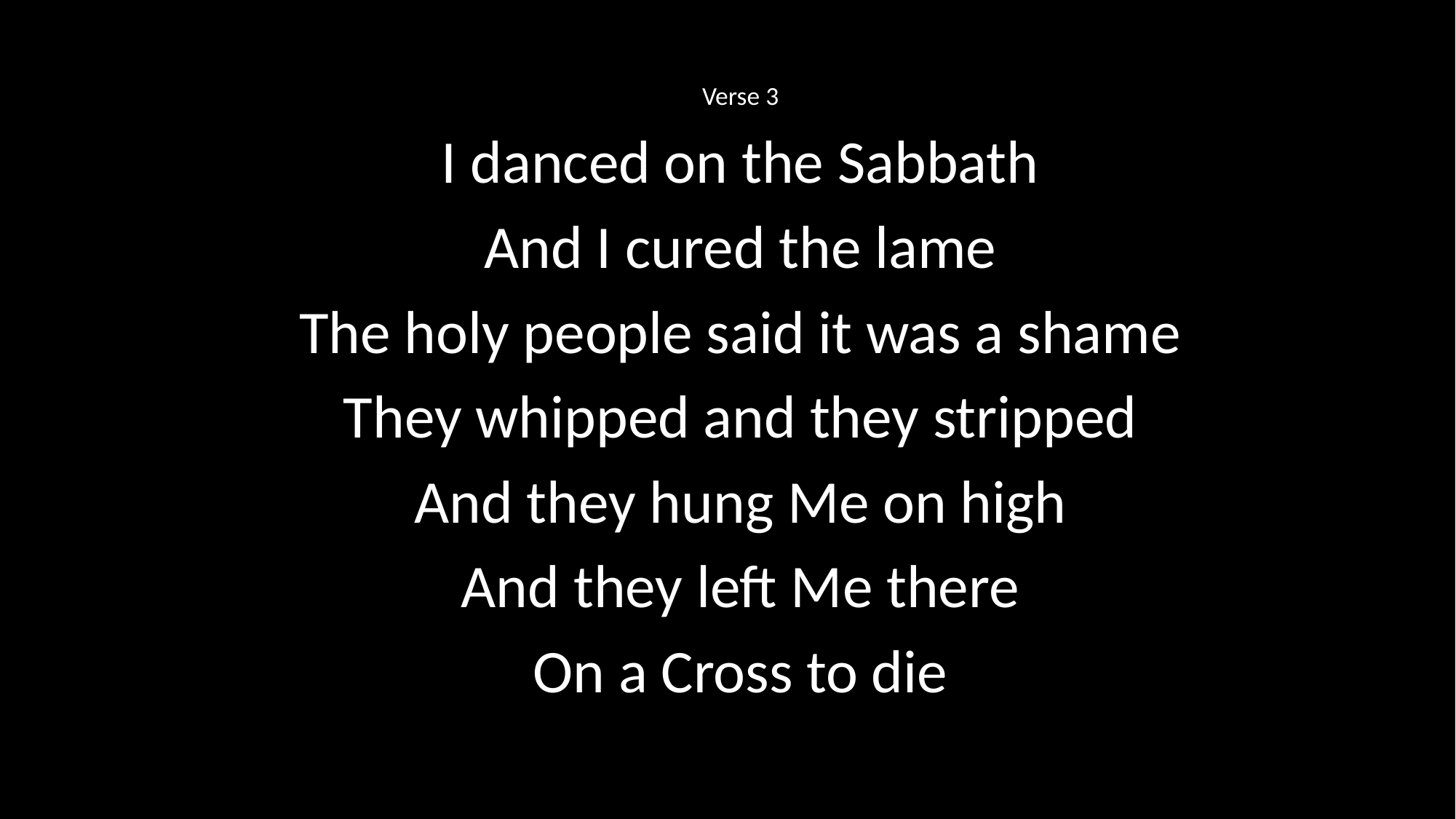

Verse 3
I danced on the Sabbath
And I cured the lame
The holy people said it was a shame
They whipped and they stripped
And they hung Me on high
And they left Me there
On a Cross to die